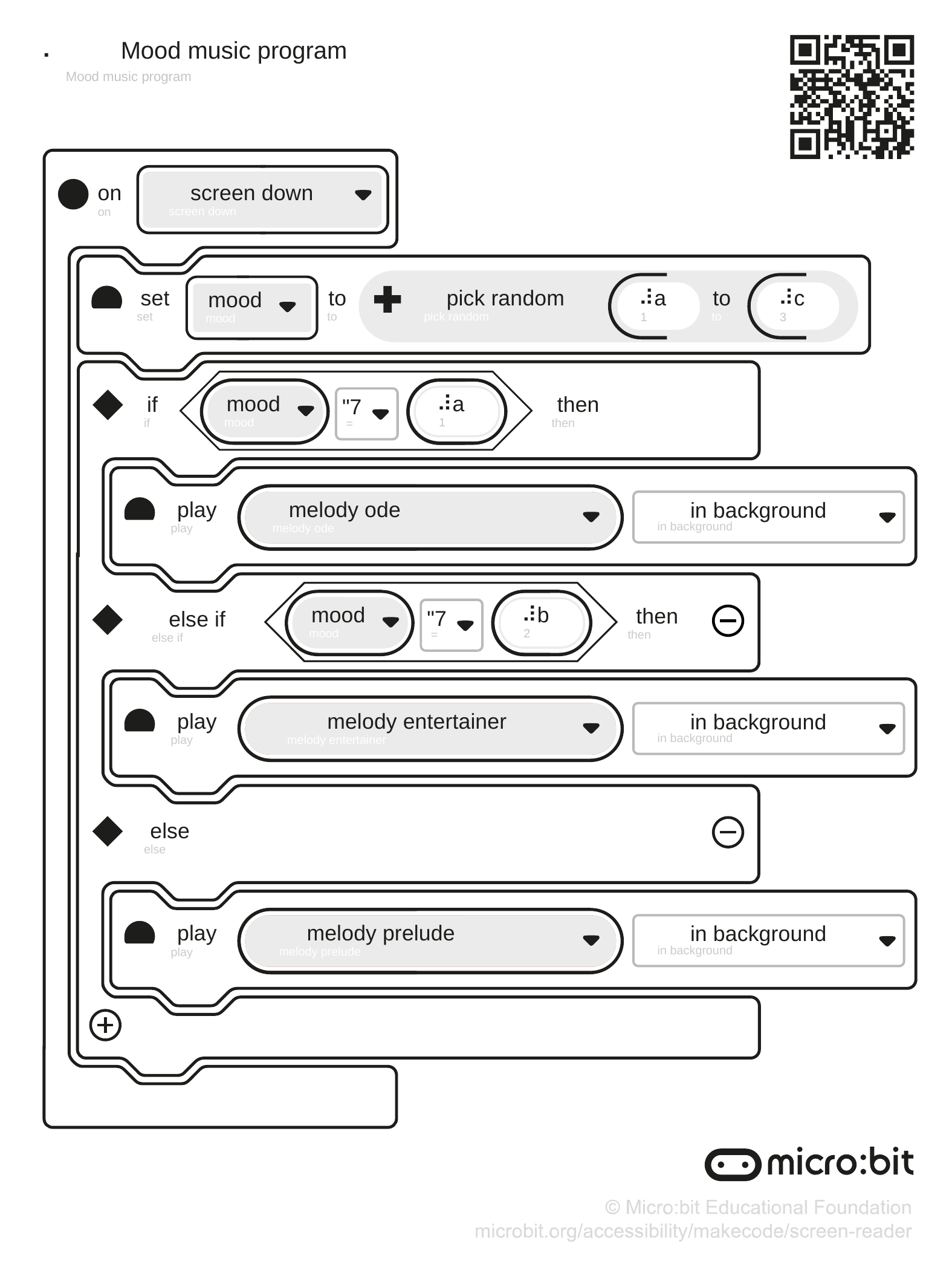

⠠
Mood music program

Mood music program

on
screen down
screen down

shake
shake
on

pick random
to
set
to
⠼a
⠼c

mood

mood

set
to
pick random
to
0
1
10
3

mood
⠼a

if
then

"7

mood
0
1
if
then
=

play

in background
melody ode

melody ode

in background
play
melody dadadum
melody dadadum

mood

mood

0
⠼b

2
then

"7
else if

then
=
else if

play

in background
melody entertainer

melody entertainer

in background
play
melody dadadum
melody dadadum
else

else

play

in background
melody prelude

melody prelude

in background
play
melody dadadum
melody dadadum